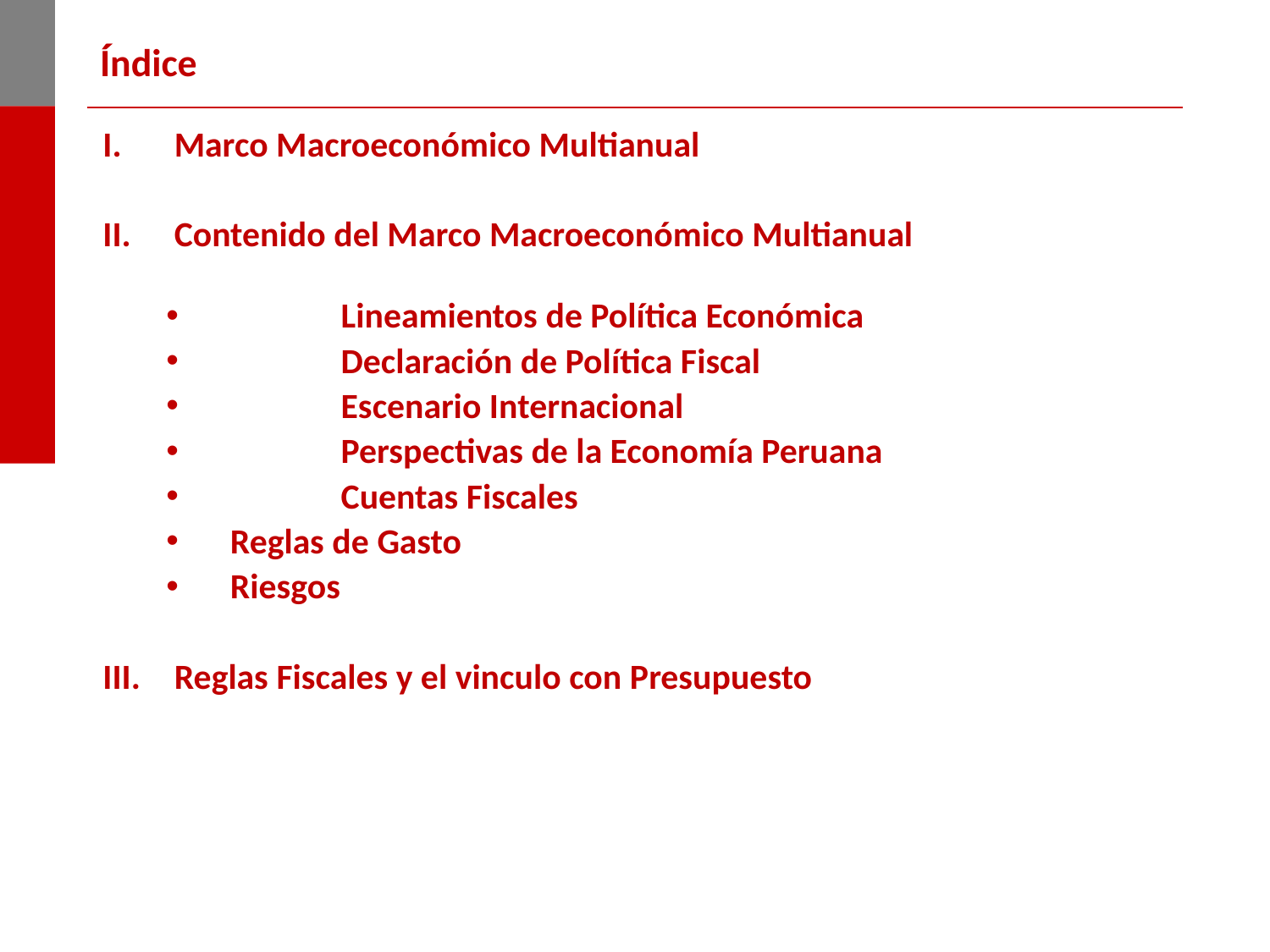

# Índice
Marco Macroeconómico Multianual

Contenido del Marco Macroeconómico Multianual

	Lineamientos de Política Económica
	Declaración de Política Fiscal
	Escenario Internacional
	Perspectivas de la Economía Peruana
	Cuentas Fiscales
  Reglas de Gasto
  Riesgos

Reglas Fiscales y el vinculo con Presupuesto